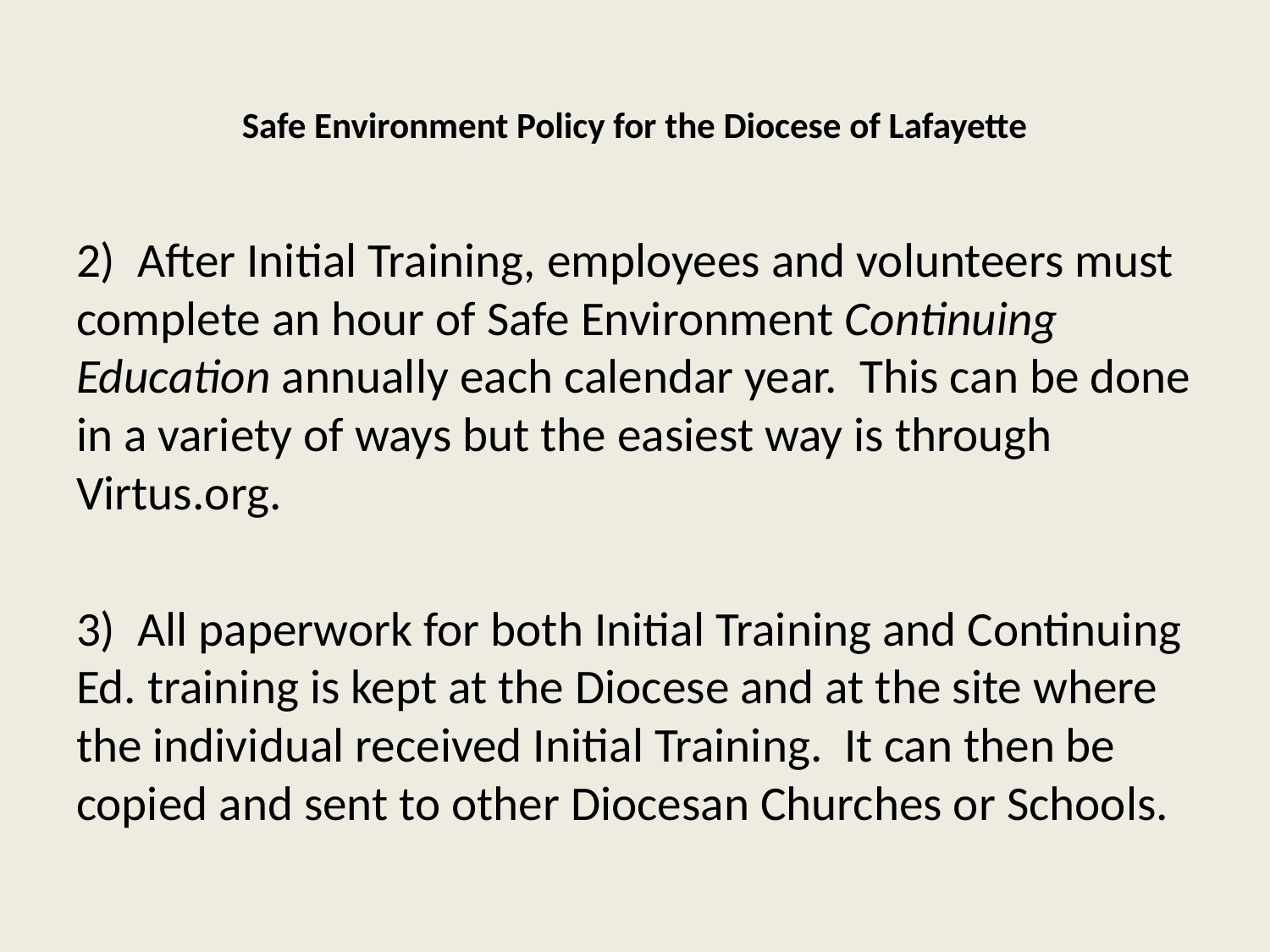

# Safe Environment Policy for the Diocese of Lafayette
2)  After Initial Training, employees and volunteers must complete an hour of Safe Environment Continuing Education annually each calendar year.  This can be done in a variety of ways but the easiest way is through Virtus.org.

3)  All paperwork for both Initial Training and Continuing Ed. training is kept at the Diocese and at the site where the individual received Initial Training.  It can then be copied and sent to other Diocesan Churches or Schools.